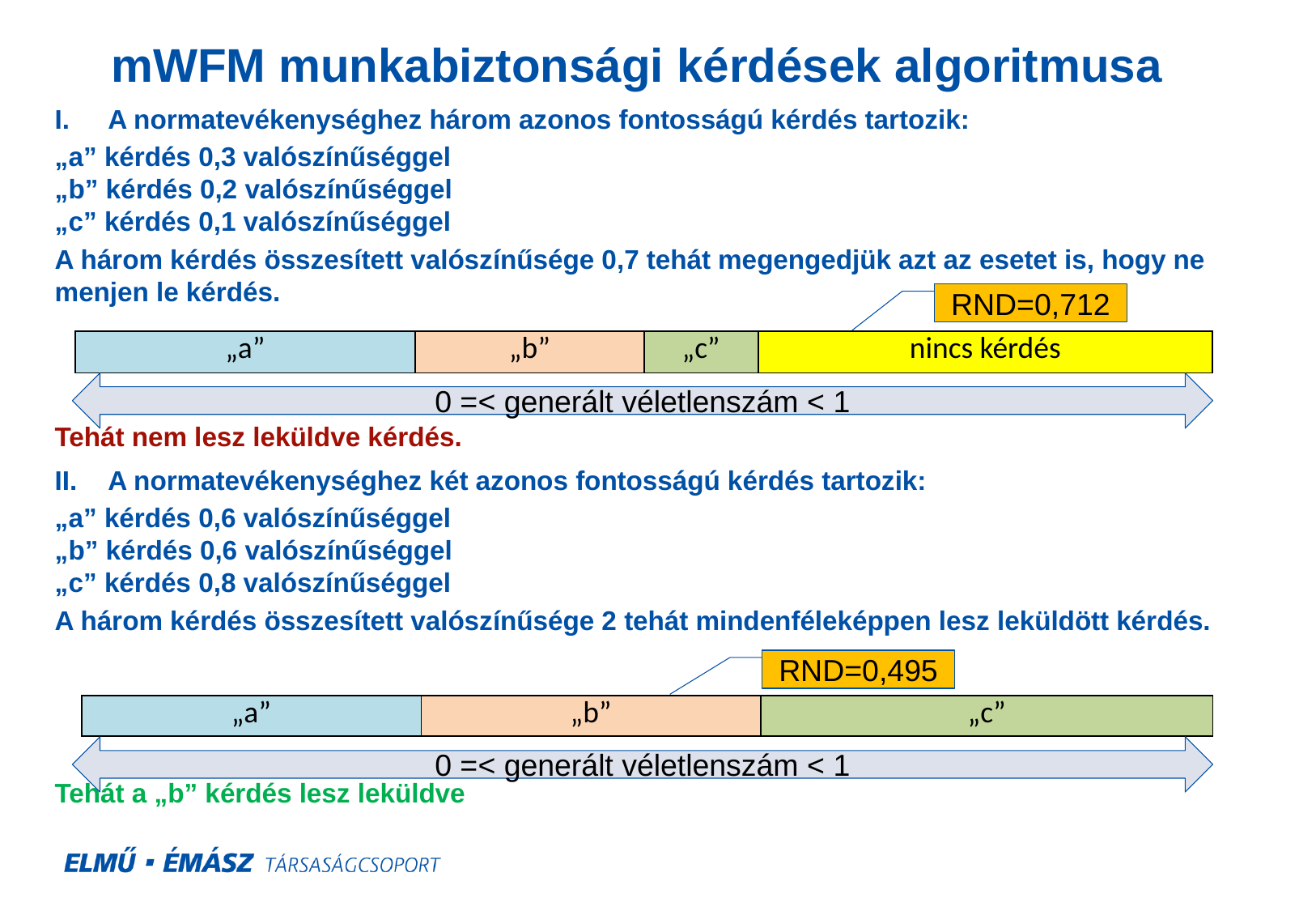

mWFM munkabiztonsági kérdések algoritmusa
A normatevékenységhez három azonos fontosságú kérdés tartozik:
„a” kérdés 0,3 valószínűséggel
„b” kérdés 0,2 valószínűséggel
„c” kérdés 0,1 valószínűséggel
A három kérdés összesített valószínűsége 0,7 tehát megengedjük azt az esetet is, hogy ne menjen le kérdés.

Tehát nem lesz leküldve kérdés.
A normatevékenységhez két azonos fontosságú kérdés tartozik:
„a” kérdés 0,6 valószínűséggel
„b” kérdés 0,6 valószínűséggel
„c” kérdés 0,8 valószínűséggel
A három kérdés összesített valószínűsége 2 tehát mindenféleképpen lesz leküldött kérdés.

Tehát a „b” kérdés lesz leküldve
RND=0,712
| „a” | „b” | „c” | nincs kérdés |
| --- | --- | --- | --- |
0 =< generált véletlenszám < 1
RND=0,495
| „a” | „b” | „c” |
| --- | --- | --- |
0 =< generált véletlenszám < 1